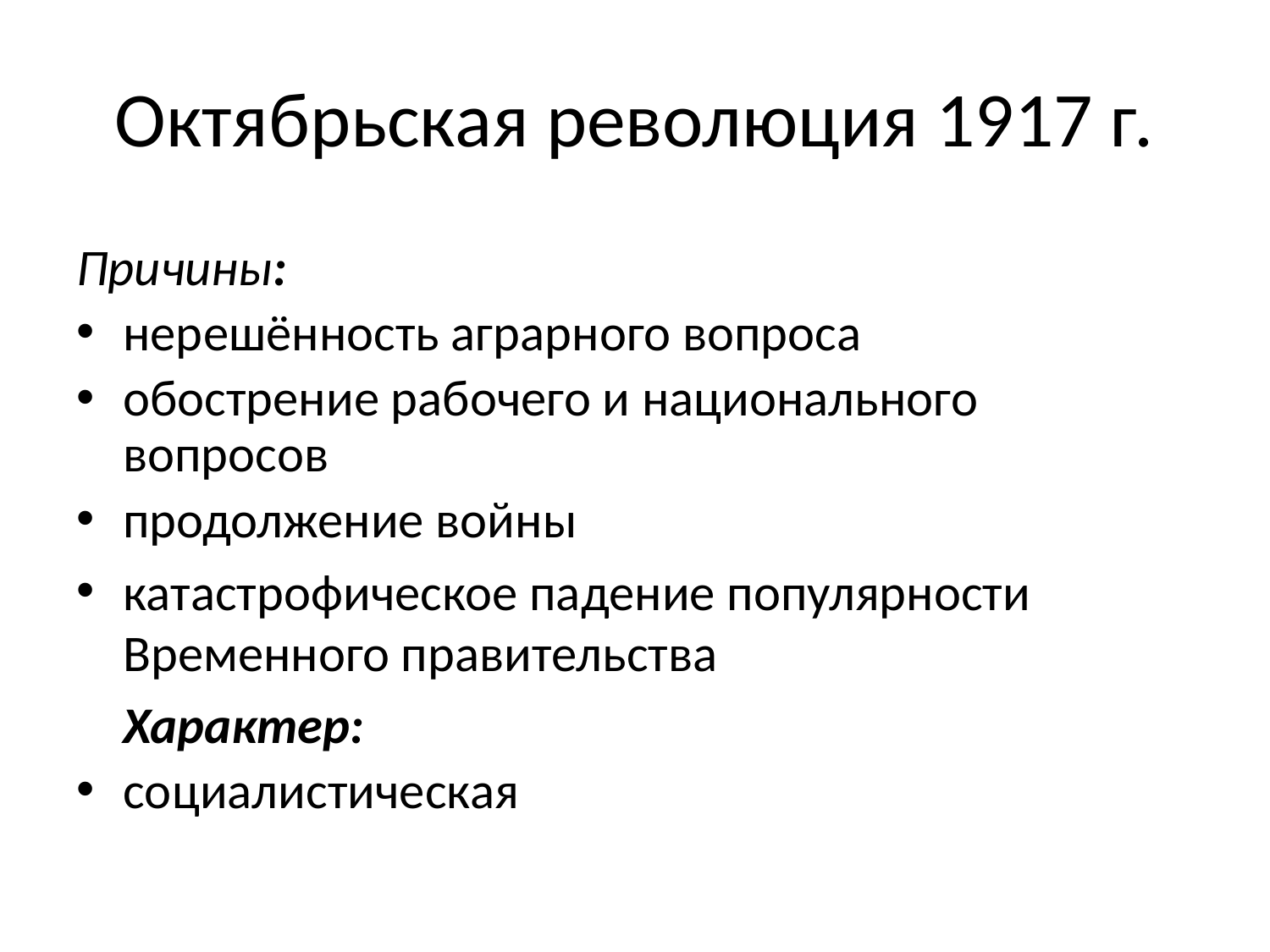

# Октябрьская революция 1917 г.

Причины:
нерешённость аграрного вопроса
обострение рабочего и национального вопросов
продолжение войны
катастрофическое падение популярности Временного правительства
	Характер:
социалистическая